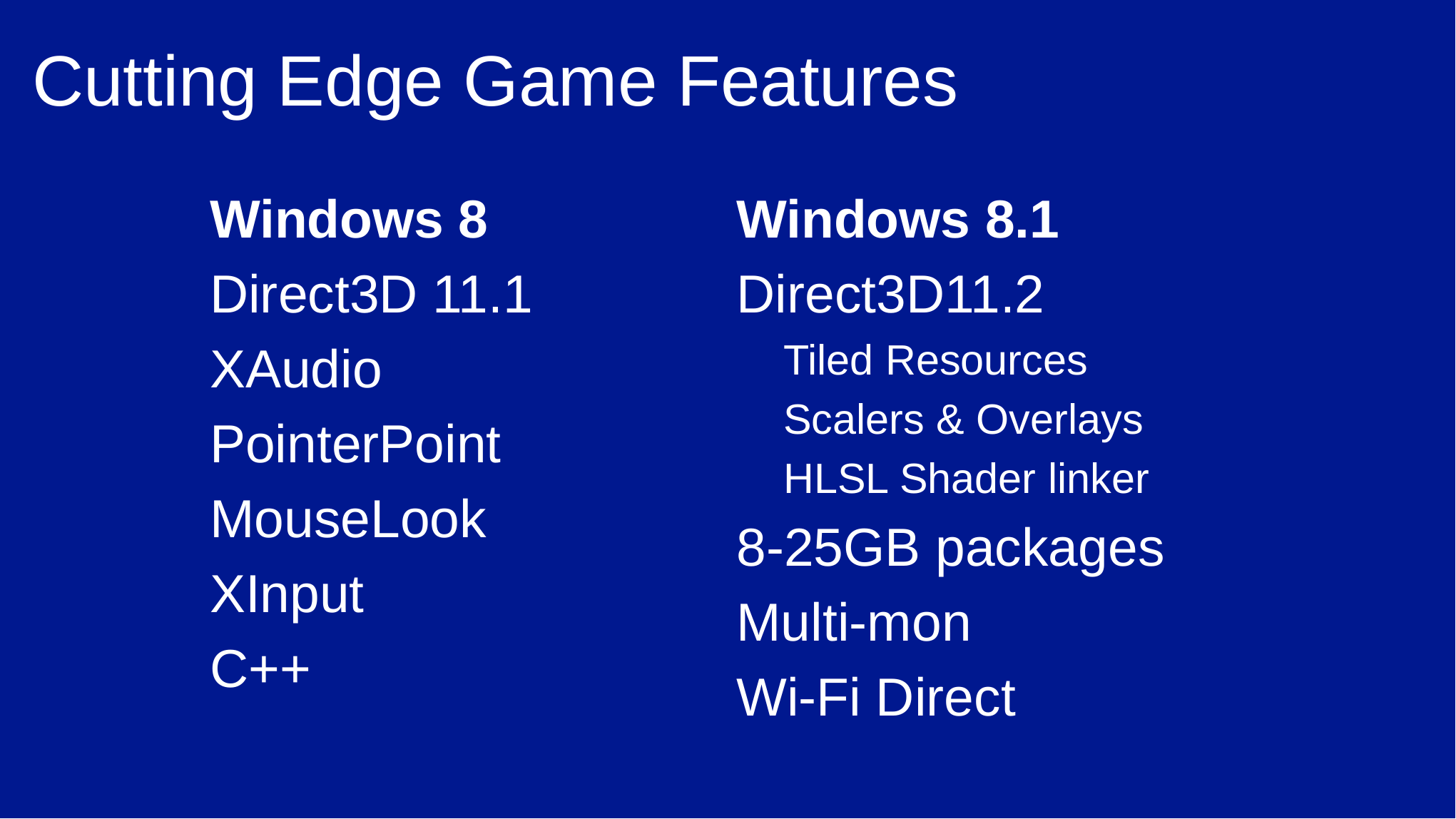

# Cutting Edge Game Features
Windows 8.1
Direct3D11.2
    Tiled Resources
    Scalers & Overlays
    HLSL Shader linker
8-25GB packages
Multi-mon
Wi-Fi Direct
Windows 8
Direct3D 11.1
XAudio
PointerPoint
MouseLook
XInput
C++